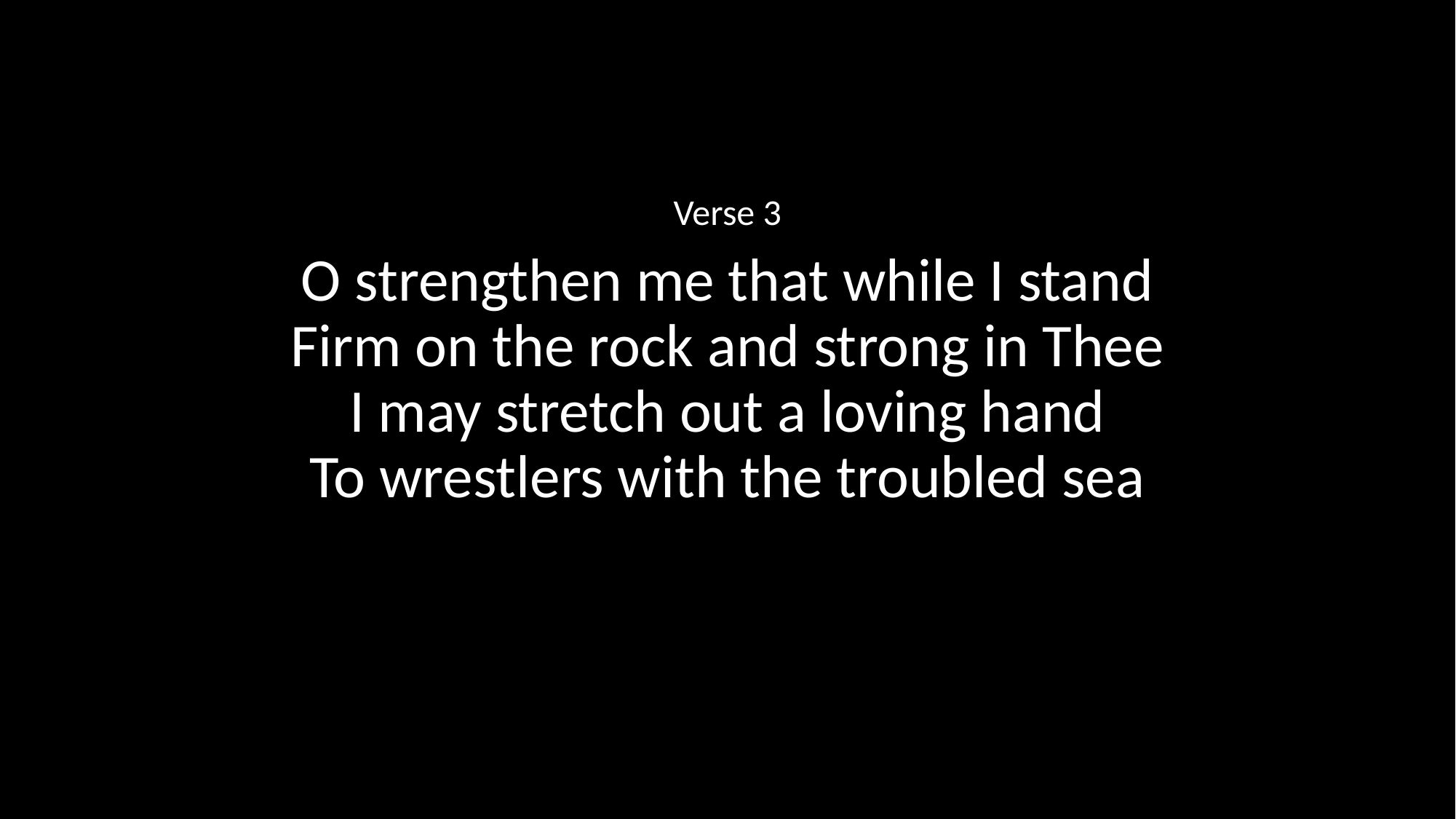

Verse 3
O strengthen me that while I stand
Firm on the rock and strong in Thee
I may stretch out a loving hand
To wrestlers with the troubled sea